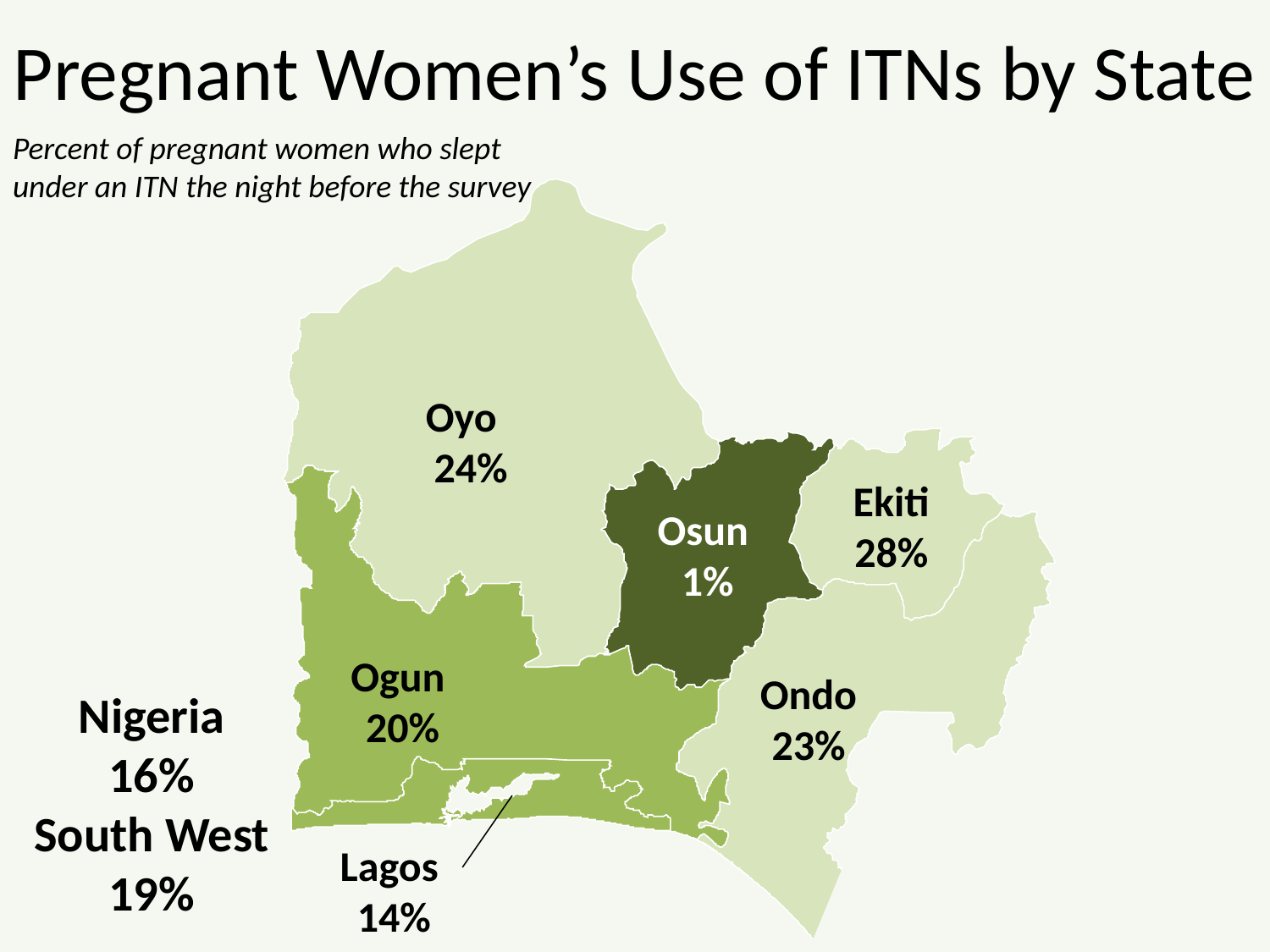

# Pregnant Women’s Use of ITNs by State
Percent of pregnant women who slept
under an ITN the night before the survey

Oyo
24%
Ekiti 28%
Osun
1%
Ogun
20%
Ondo 23%
Nigeria
16%
South West
19%
Lagos
14%